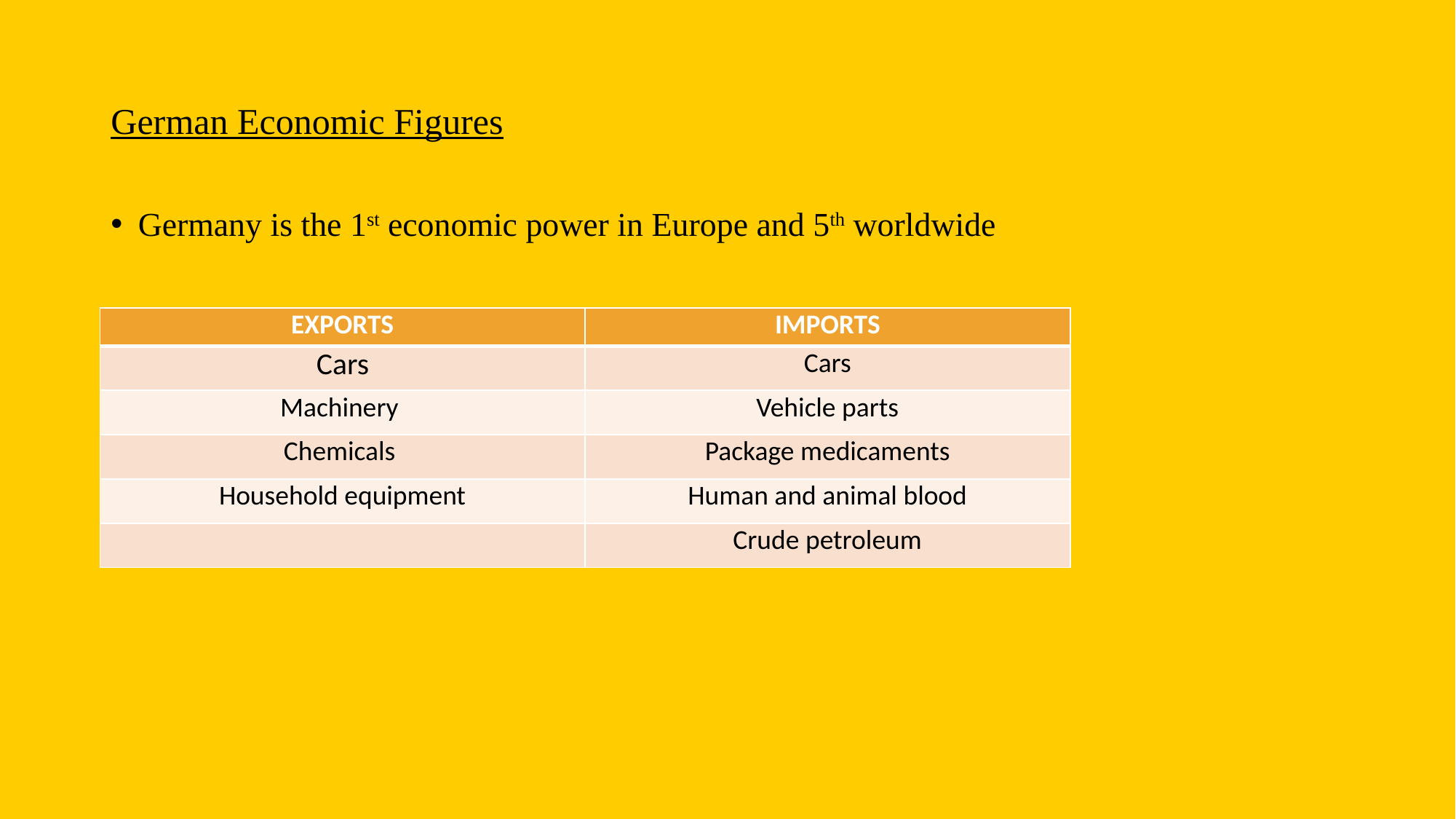

# German Economic Figures
Germany is the 1st economic power in Europe and 5th worldwide

| EXPORTS | IMPORTS |
| --- | --- |
| Cars | Cars |
| Machinery | Vehicle parts |
| Chemicals | Package medicaments |
| Household equipment | Human and animal blood |
|  | Crude petroleum |